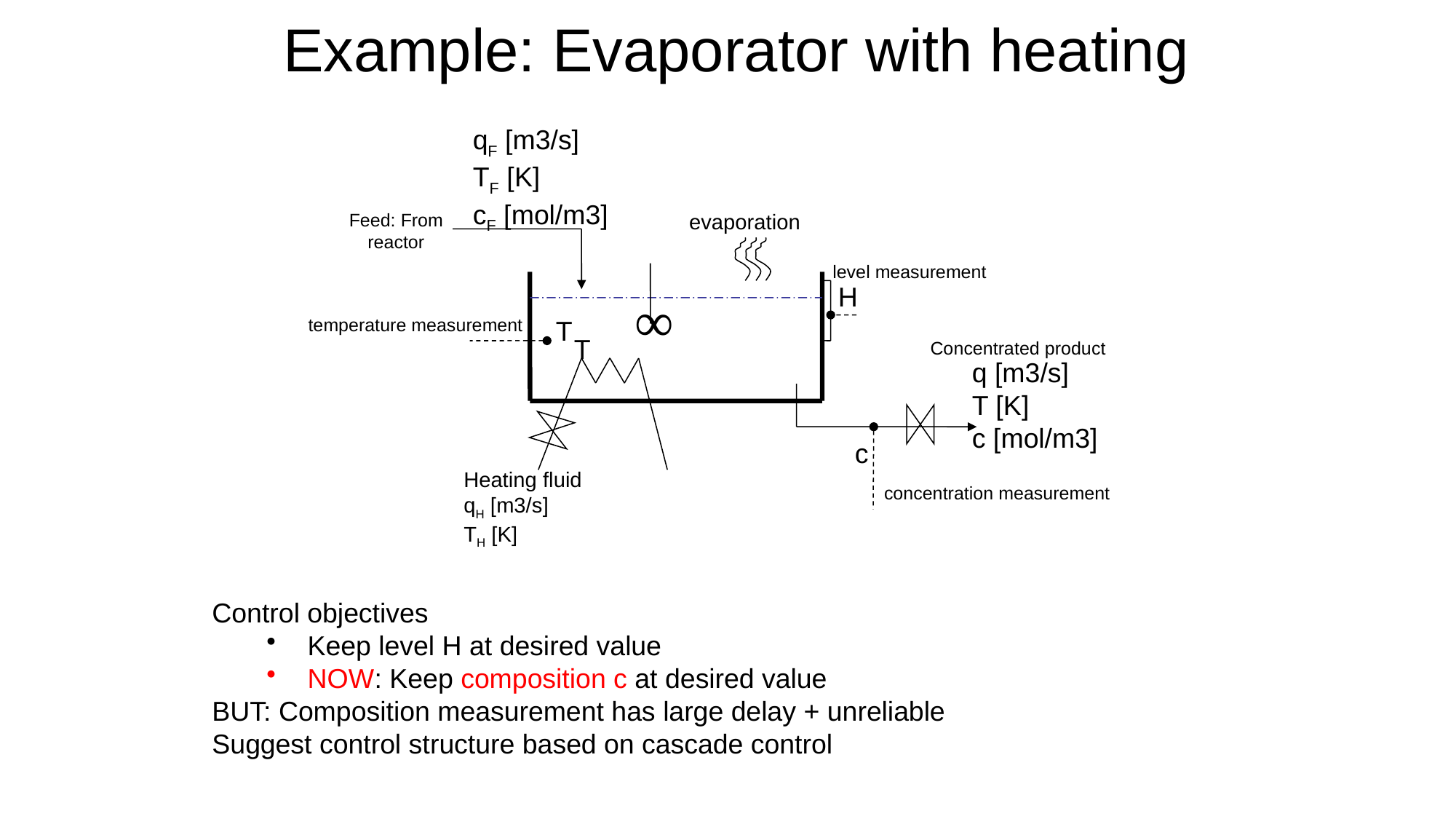

# Example: Evaporator with heating
qF [m3/s]
TF [K]
cF [mol/m3]
evaporation
Feed: From
reactor

level measurement

∞

H

temperature measurement
T

T
Concentrated product

q [m3/s]
T [K]
c [mol/m3]

c
Heating fluid
qH [m3/s]
TH [K]

concentration measurement
Control objectives
Keep level H at desired value
NOW: Keep composition c at desired value
BUT: Composition measurement has large delay + unreliable
Suggest control structure based on cascade control